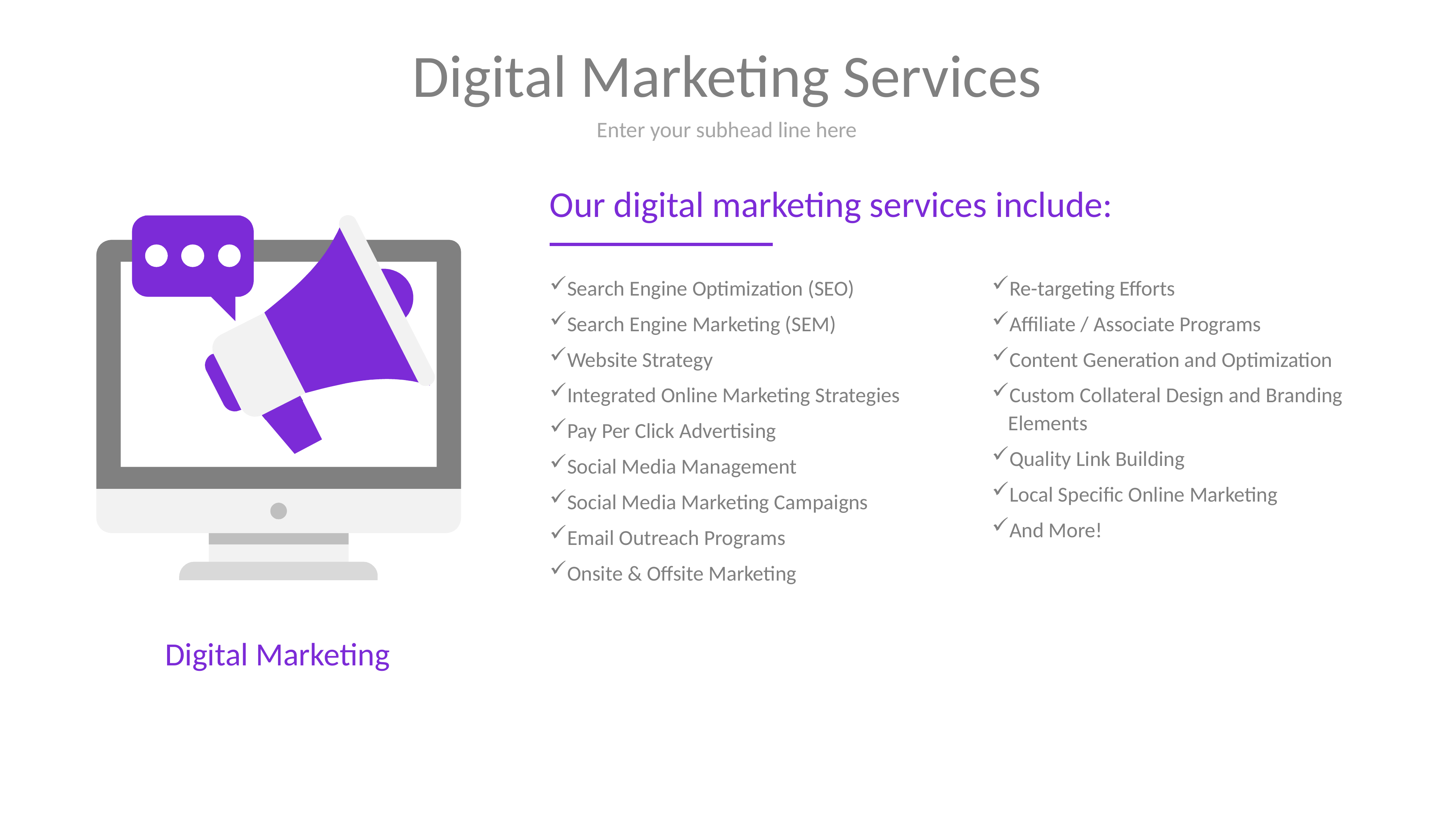

# Digital Marketing Services
Enter your subhead line here
Our digital marketing services include:

Search Engine Optimization (SEO)
Search Engine Marketing (SEM)
Website Strategy
Integrated Online Marketing Strategies
Pay Per Click Advertising
Social Media Management
Social Media Marketing Campaigns
Email Outreach Programs
Onsite & Offsite Marketing
Re-targeting Efforts
Affiliate / Associate Programs
Content Generation and Optimization
Custom Collateral Design and Branding Elements
Quality Link Building
Local Specific Online Marketing
And More!
Digital Marketing